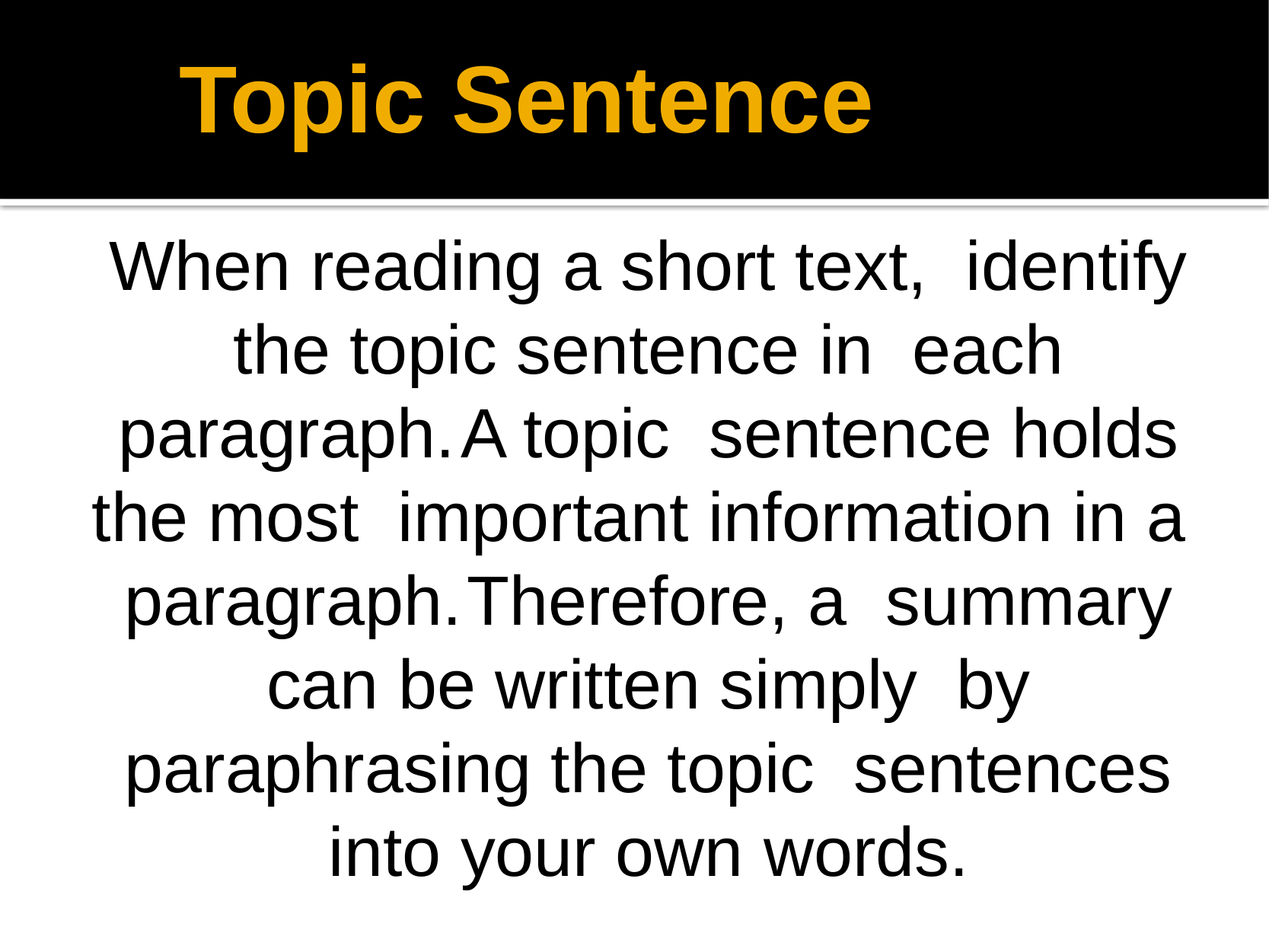

# Topic Sentence
When reading a short text,  identify the topic sentence in  each paragraph.	A topic  sentence holds the most  important information in a  paragraph.	Therefore, a  summary can be written simply  by paraphrasing the topic  sentences into your own words.